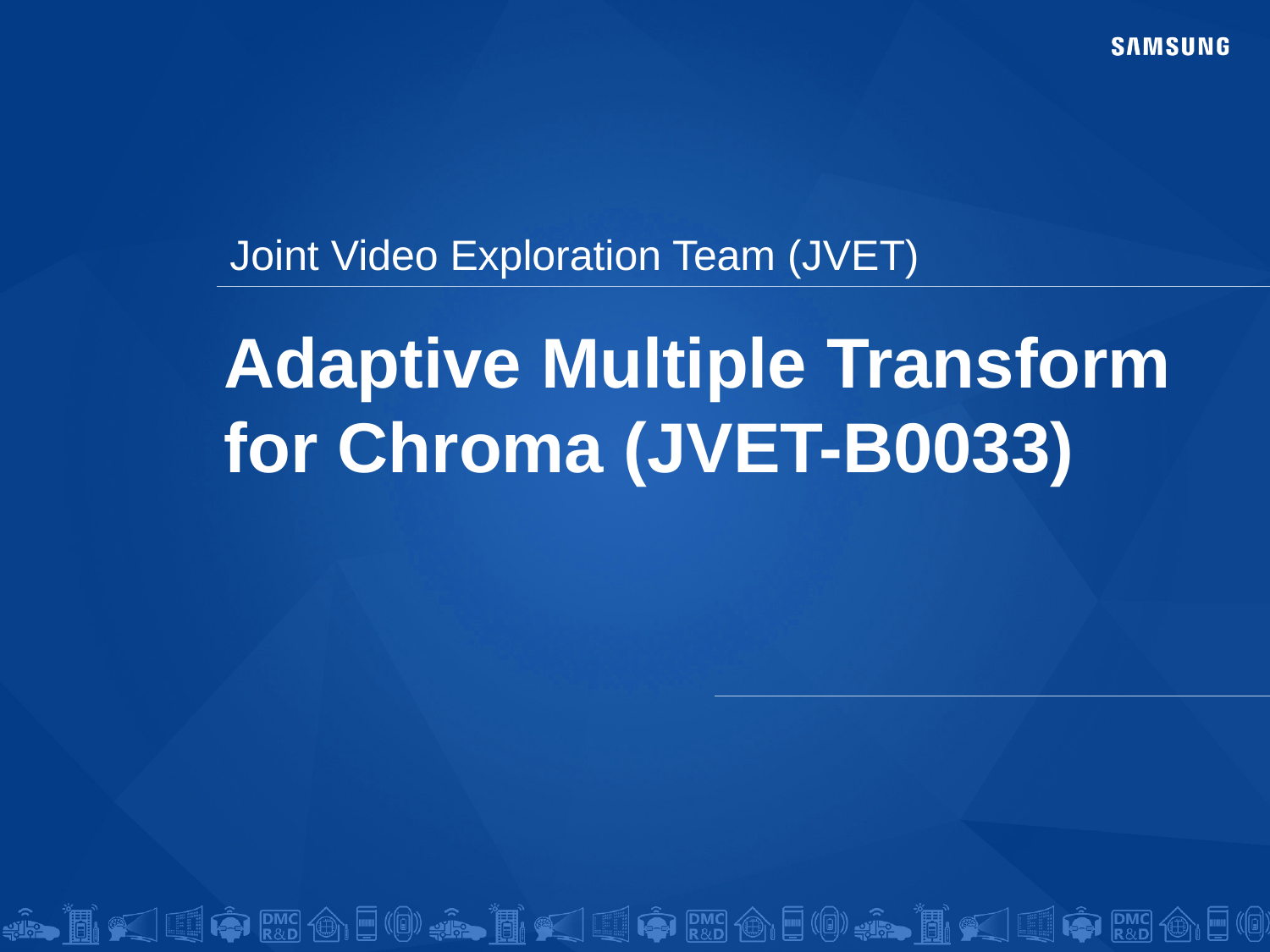

Joint Video Exploration Team (JVET)
# Adaptive Multiple Transform for Chroma (JVET-B0033)
Feb. 20, 2016
DMC R&D Center
Kiho Choi, E. Alshina, A. Alshin,
M. Park, M. W. Park, C. Kim